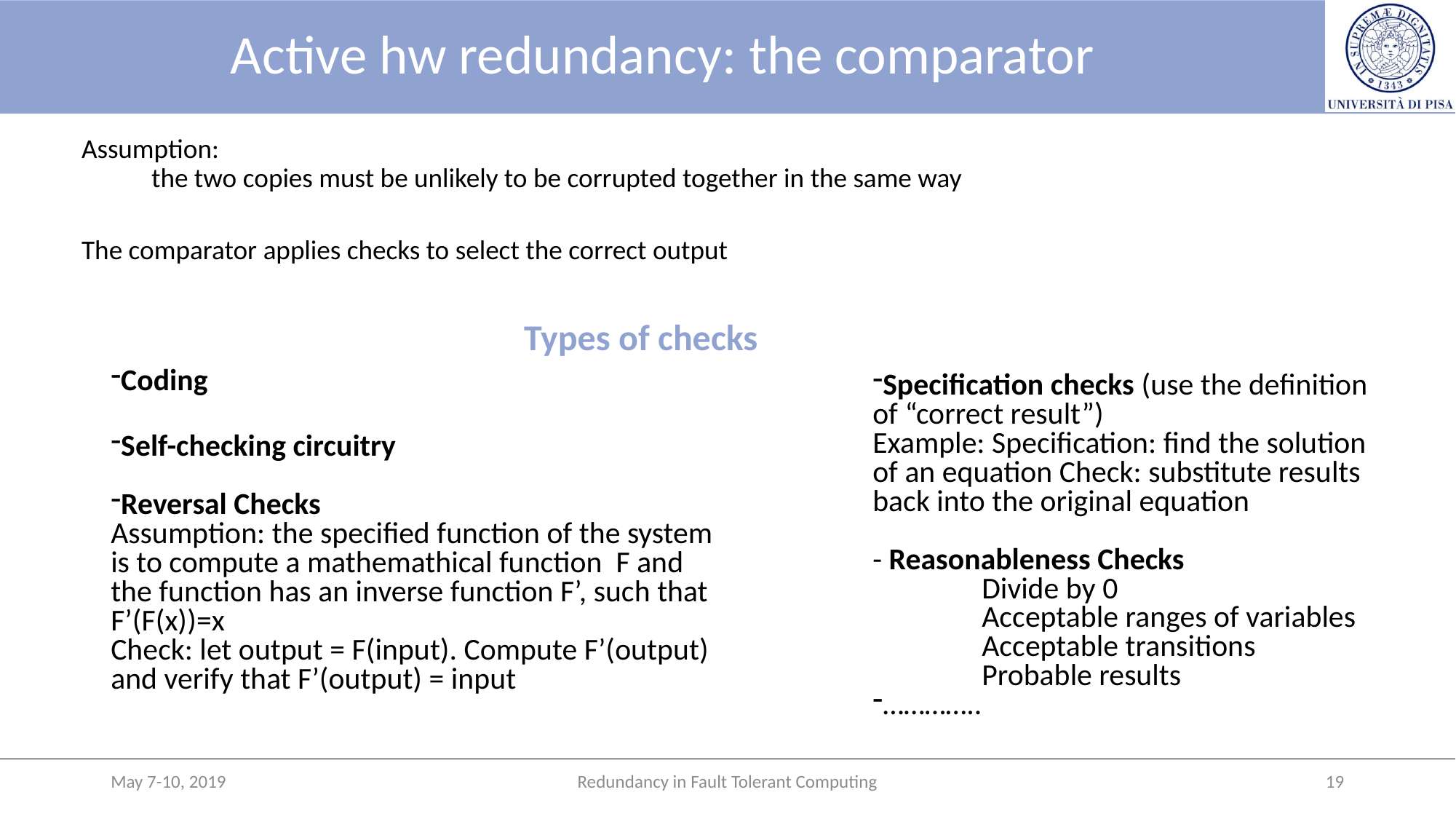

# Active hw redundancy: the comparator
Assumption:
	the two copies must be unlikely to be corrupted together in the same way

The comparator applies checks to select the correct output

Types of checks
Coding
Self-checking circuitry
Reversal Checks
Assumption: the specified function of the system is to compute a mathemathical function  F and the function has an inverse function F’, such that F’(F(x))=x
Check: let output = F(input). Compute F’(output) and verify that F’(output) = input
Specification checks (use the definition of “correct result”)
Example: Specification: find the solution of an equation Check: substitute results back into the original equation

- Reasonableness Checks
	Divide by 0
	Acceptable ranges of variables
	Acceptable transitions
	Probable results
…………..
May 7-10, 2019
Redundancy in Fault Tolerant Computing
19